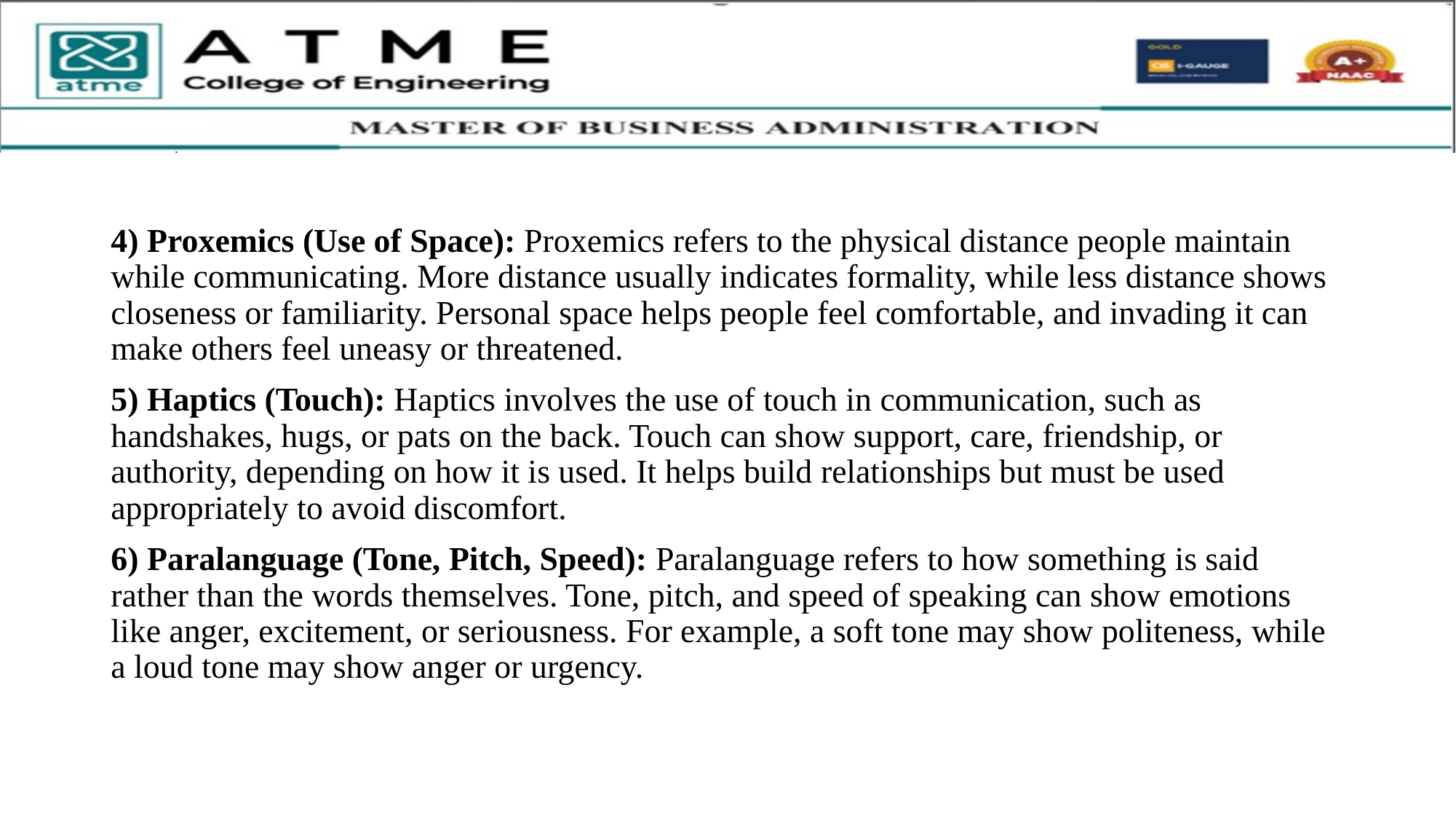

4) Proxemics (Use of Space): Proxemics refers to the physical distance people maintain while communicating. More distance usually indicates formality, while less distance shows closeness or familiarity. Personal space helps people feel comfortable, and invading it can make others feel uneasy or threatened.
5) Haptics (Touch): Haptics involves the use of touch in communication, such as handshakes, hugs, or pats on the back. Touch can show support, care, friendship, or authority, depending on how it is used. It helps build relationships but must be used appropriately to avoid discomfort.
6) Paralanguage (Tone, Pitch, Speed): Paralanguage refers to how something is said rather than the words themselves. Tone, pitch, and speed of speaking can show emotions like anger, excitement, or seriousness. For example, a soft tone may show politeness, while a loud tone may show anger or urgency.